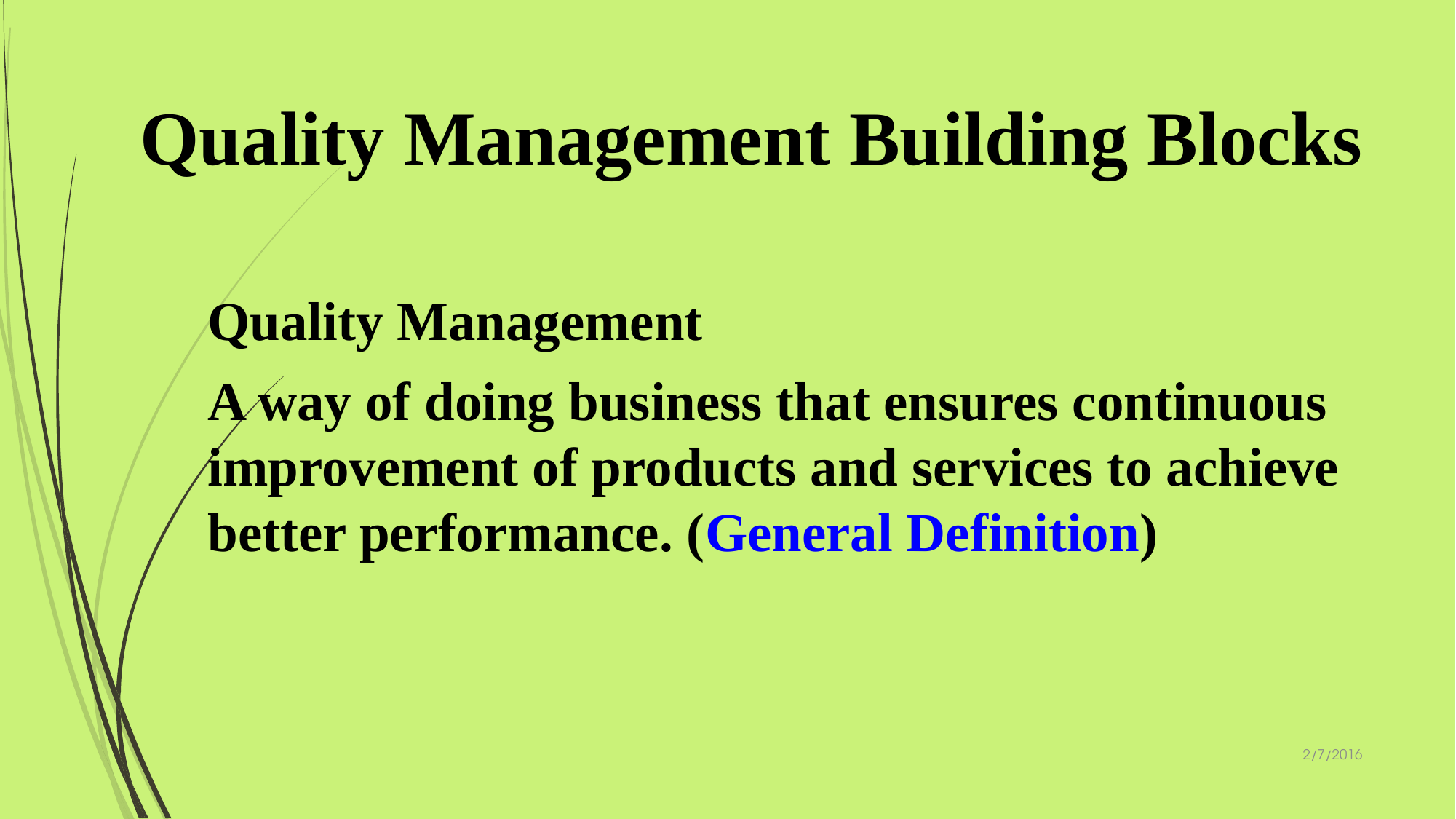

# Quality Management Building Blocks
Quality Management
A way of doing business that ensures continuous improvement of products and services to achieve better performance. (General Definition)

2/7/2016
Mohammed Alnaif Ph.D.